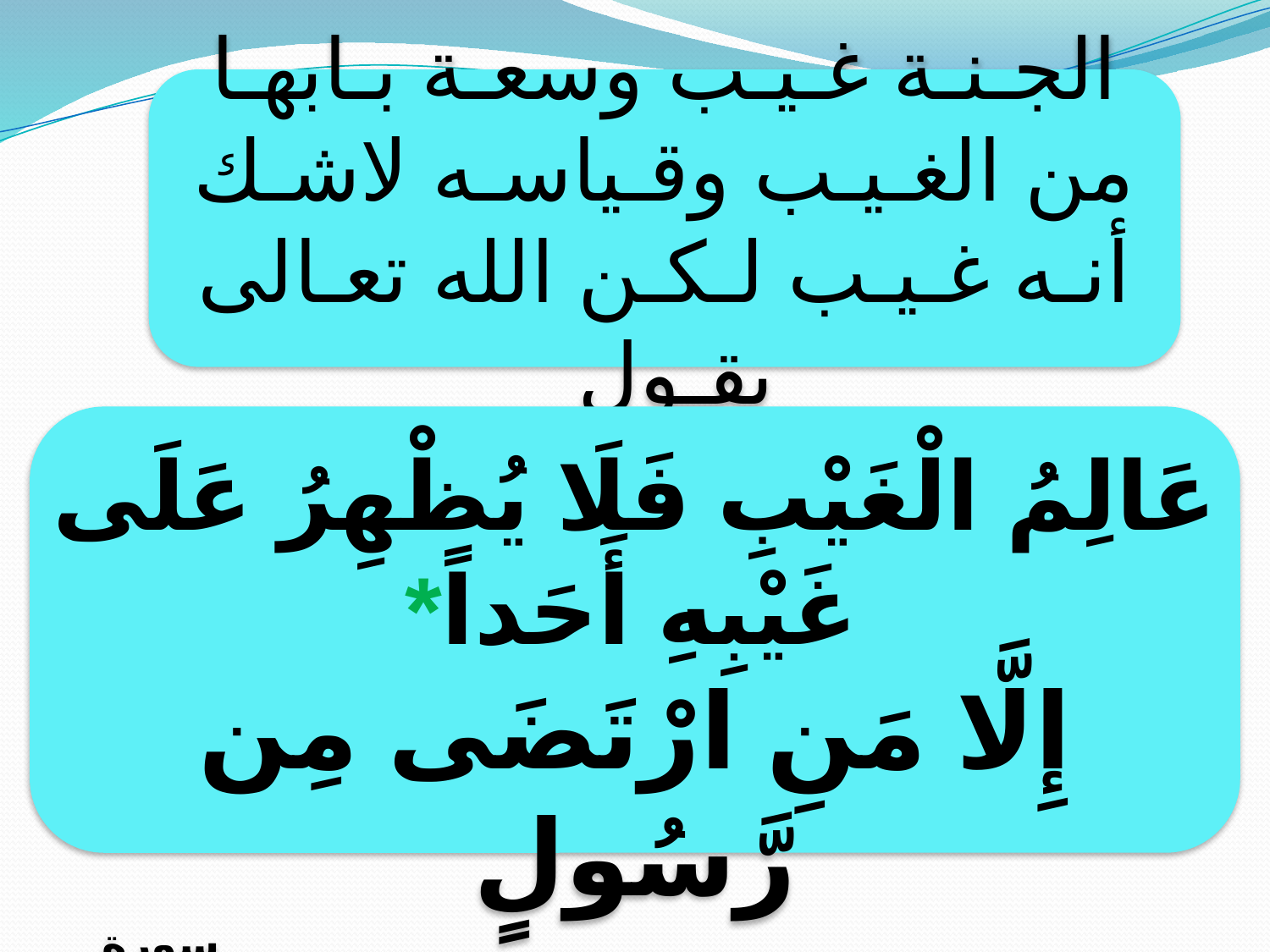

الجـنـة غـيـب وسعـة بـابهـا من الغـيـب وقـياسـه لاشـك أنـه غـيـب لـكـن الله تعـالى يقـول
عَالِمُ الْغَيْبِ فَلَا يُظْهِرُ عَلَى غَيْبِهِ أَحَداً*
إِلَّا مَنِ ارْتَضَى مِن رَّسُولٍ
                                                                                سورة الجن(26)